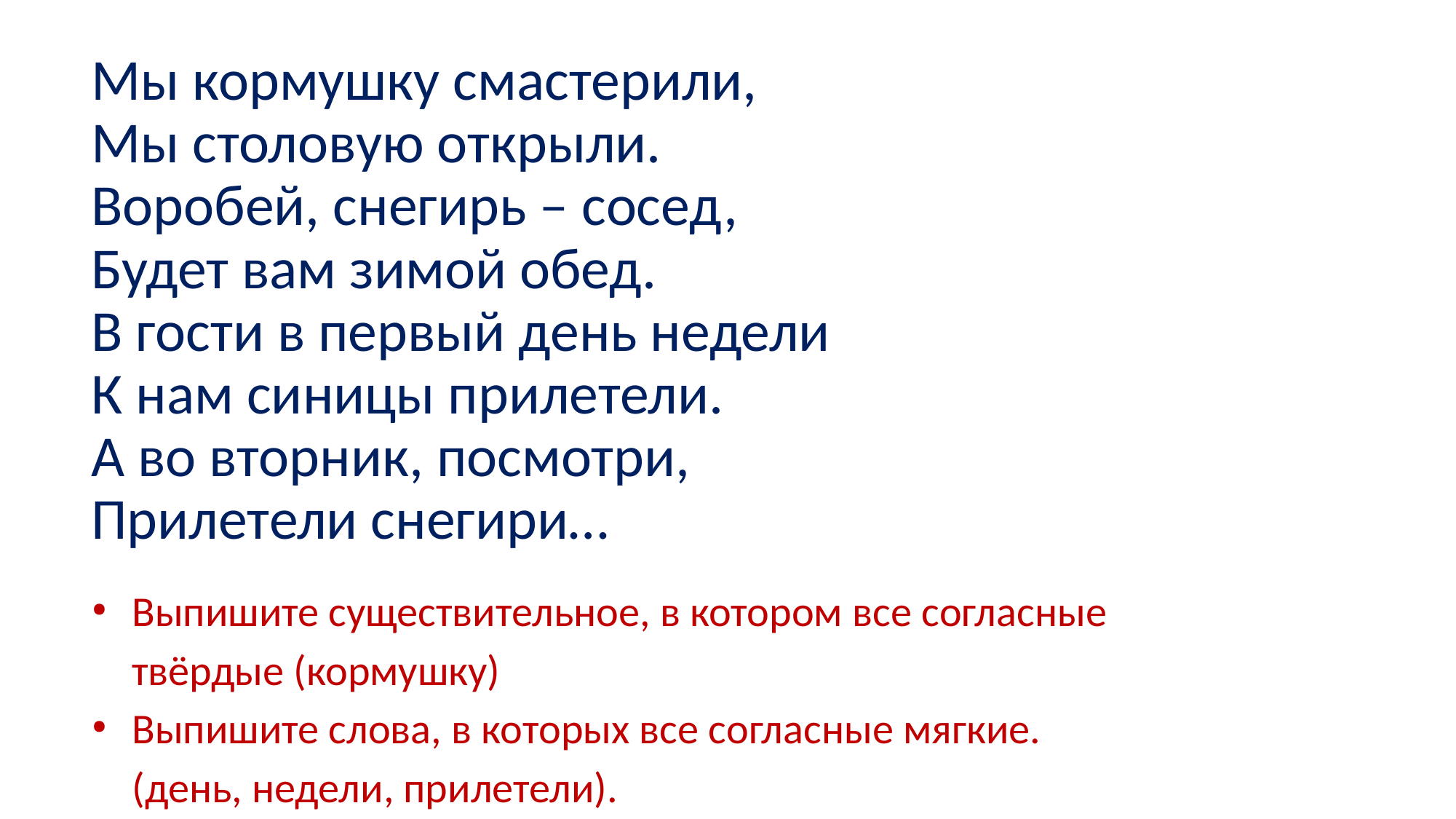

# Мы кормушку смастерили, Мы столовую открыли. Воробей, снегирь – сосед, Будет вам зимой обед. В гости в первый день недели К нам синицы прилетели. А во вторник, посмотри, Прилетели снегири…
Выпишите существительное, в котором все согласные твёрдые (кормушку)
Выпишите слова, в которых все согласные мягкие. (день, недели, прилетели).